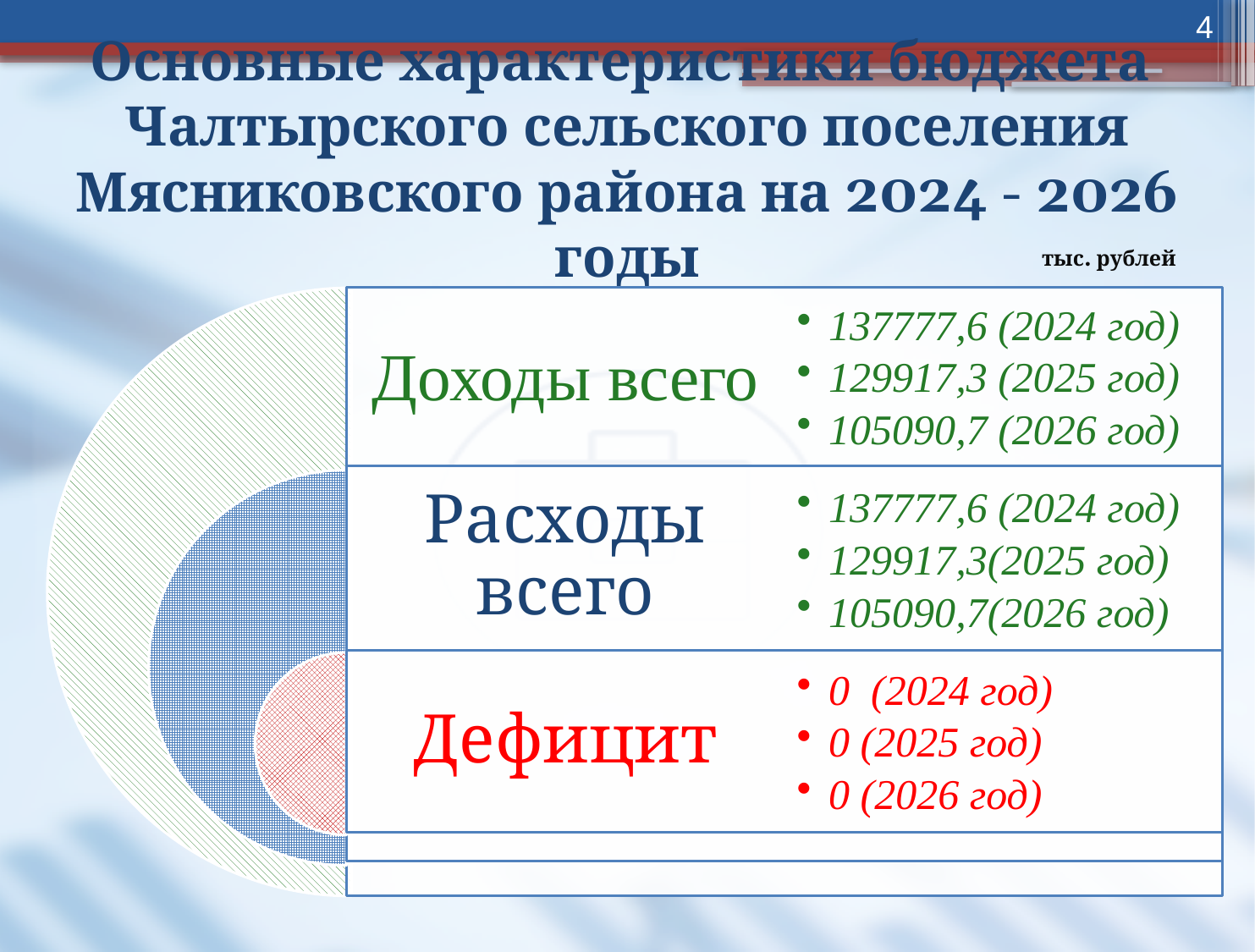

4
Основные характеристики бюджета
Чалтырского сельского поселения Мясниковского района на 2024 - 2026 годы
тыс. рублей
Доходы всего
Расходы всего
Дефицит
137777,6 (2024 год)
129917,3 (2025 год)
105090,7 (2026 год)
137777,6 (2024 год)
129917,3(2025 год)
105090,7(2026 год)
0  (2024 год)
0 (2025 год)
0 (2026 год)